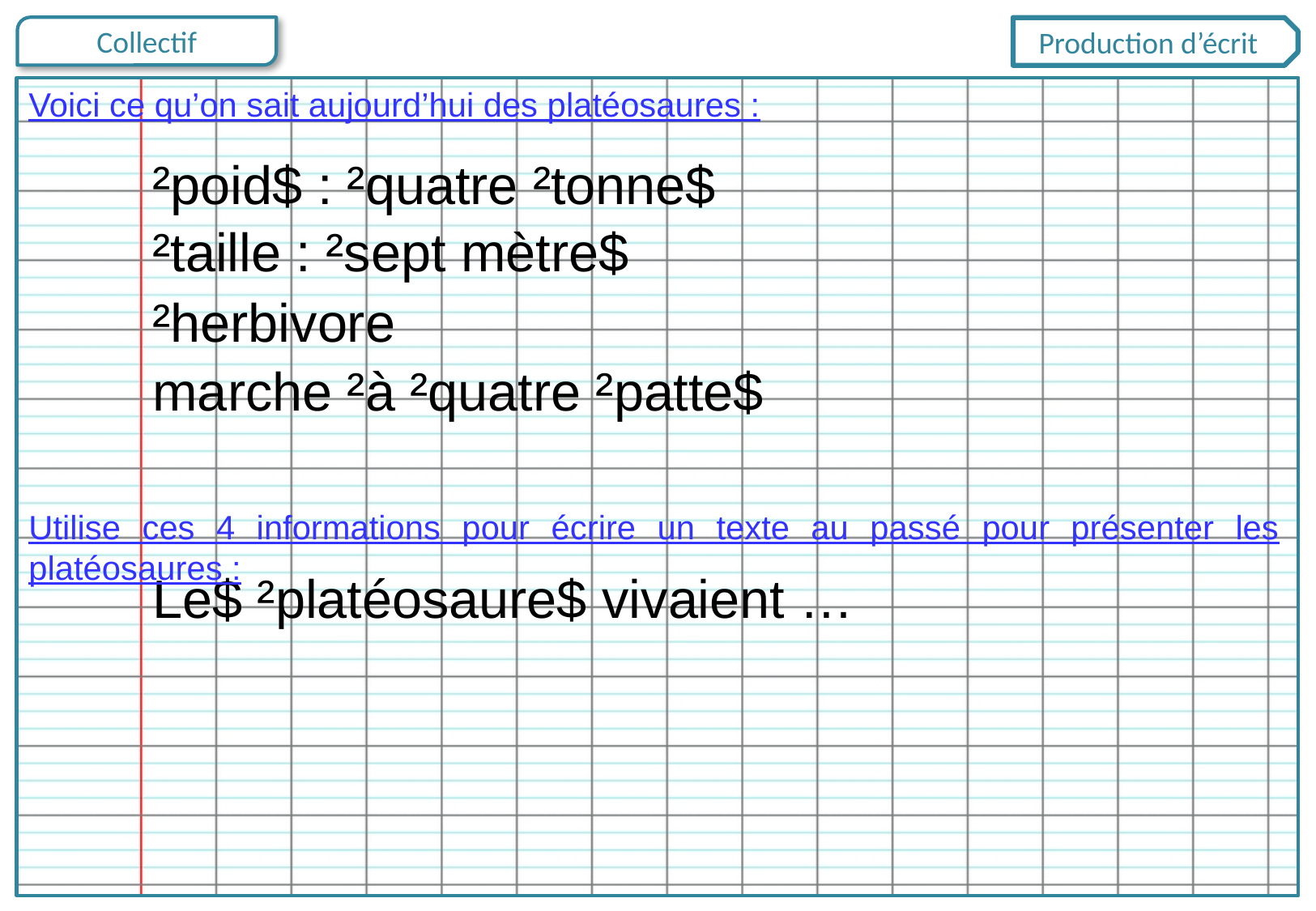

Production d’écrit
Voici ce qu’on sait aujourd’hui des platéosaures :

²poid$ : ²quatre ²tonne$

²taille : ²sept mètre$
²herbivore
marche ²à ²quatre ²patte$
Utilise ces 4 informations pour écrire un texte au passé pour présenter les platéosaures :
Le$ ²platéosaure$ vivaient …